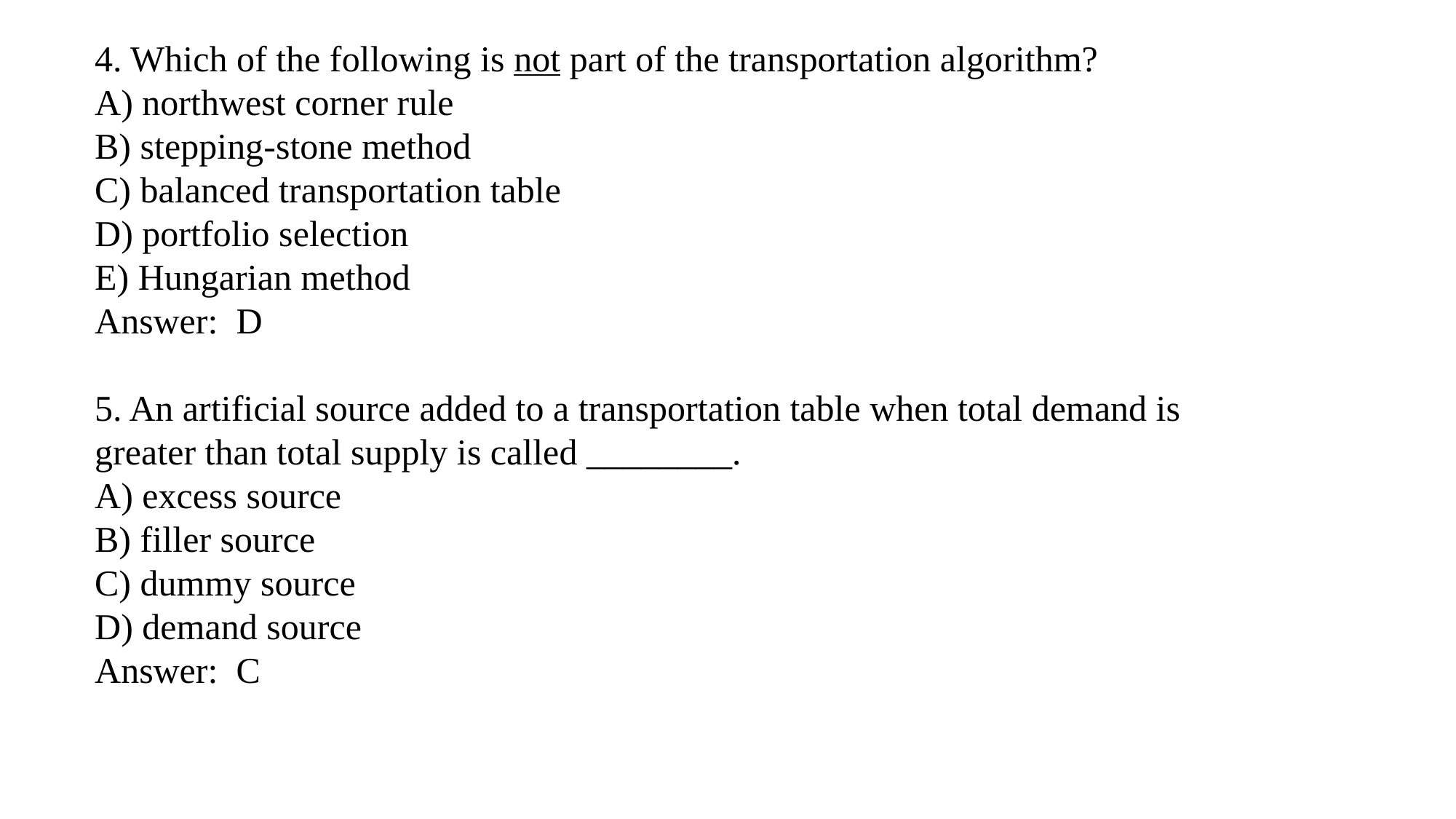

4. Which of the following is not part of the transportation algorithm?
A) northwest corner rule
B) stepping-stone method
C) balanced transportation table
D) portfolio selection
E) Hungarian method
Answer:  D

5. An artificial source added to a transportation table when total demand is greater than total supply is called ________.
A) excess source
B) filler source
C) dummy source
D) demand source
Answer:  C